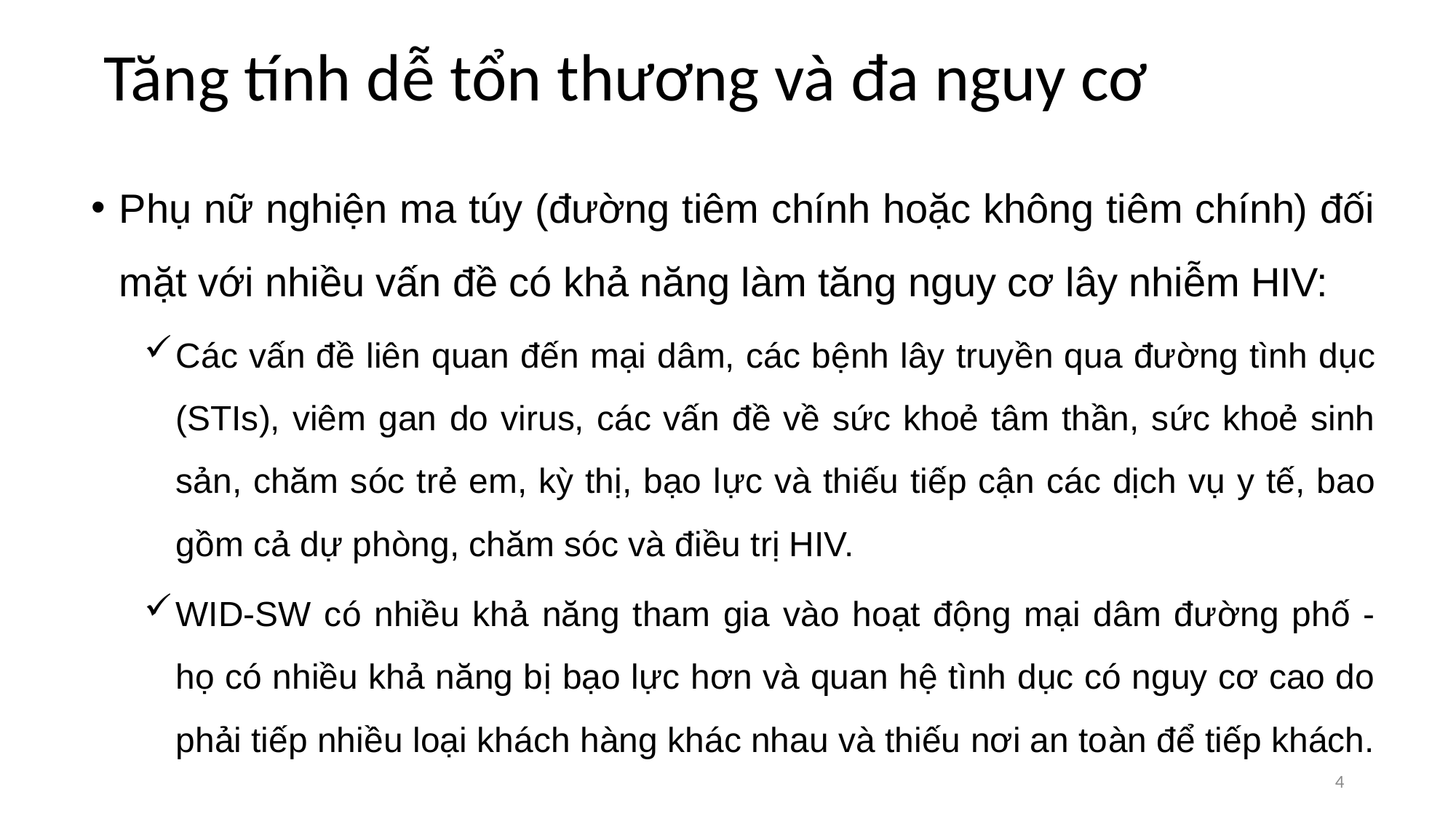

# Tăng tính dễ tổn thương và đa nguy cơ
Phụ nữ nghiện ma túy (đường tiêm chính hoặc không tiêm chính) đối mặt với nhiều vấn đề có khả năng làm tăng nguy cơ lây nhiễm HIV:
Các vấn đề liên quan đến mại dâm, các bệnh lây truyền qua đường tình dục (STIs), viêm gan do virus, các vấn đề về sức khoẻ tâm thần, sức khoẻ sinh sản, chăm sóc trẻ em, kỳ thị, bạo lực và thiếu tiếp cận các dịch vụ y tế, bao gồm cả dự phòng, chăm sóc và điều trị HIV.
WID-SW có nhiều khả năng tham gia vào hoạt động mại dâm đường phố - họ có nhiều khả năng bị bạo lực hơn và quan hệ tình dục có nguy cơ cao do phải tiếp nhiều loại khách hàng khác nhau và thiếu nơi an toàn để tiếp khách.
4